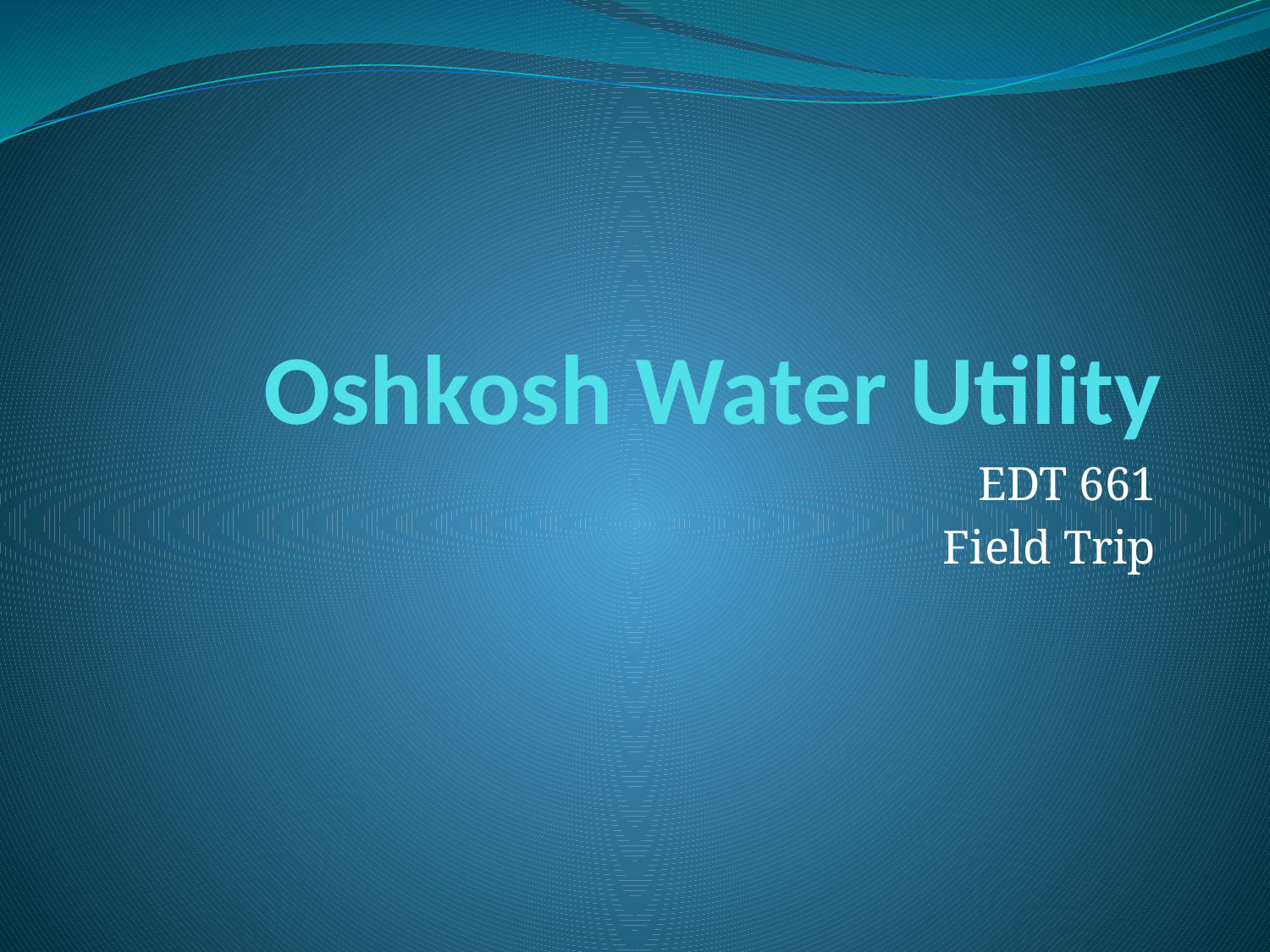

# Oshkosh Water Utility
EDT 661
Field Trip